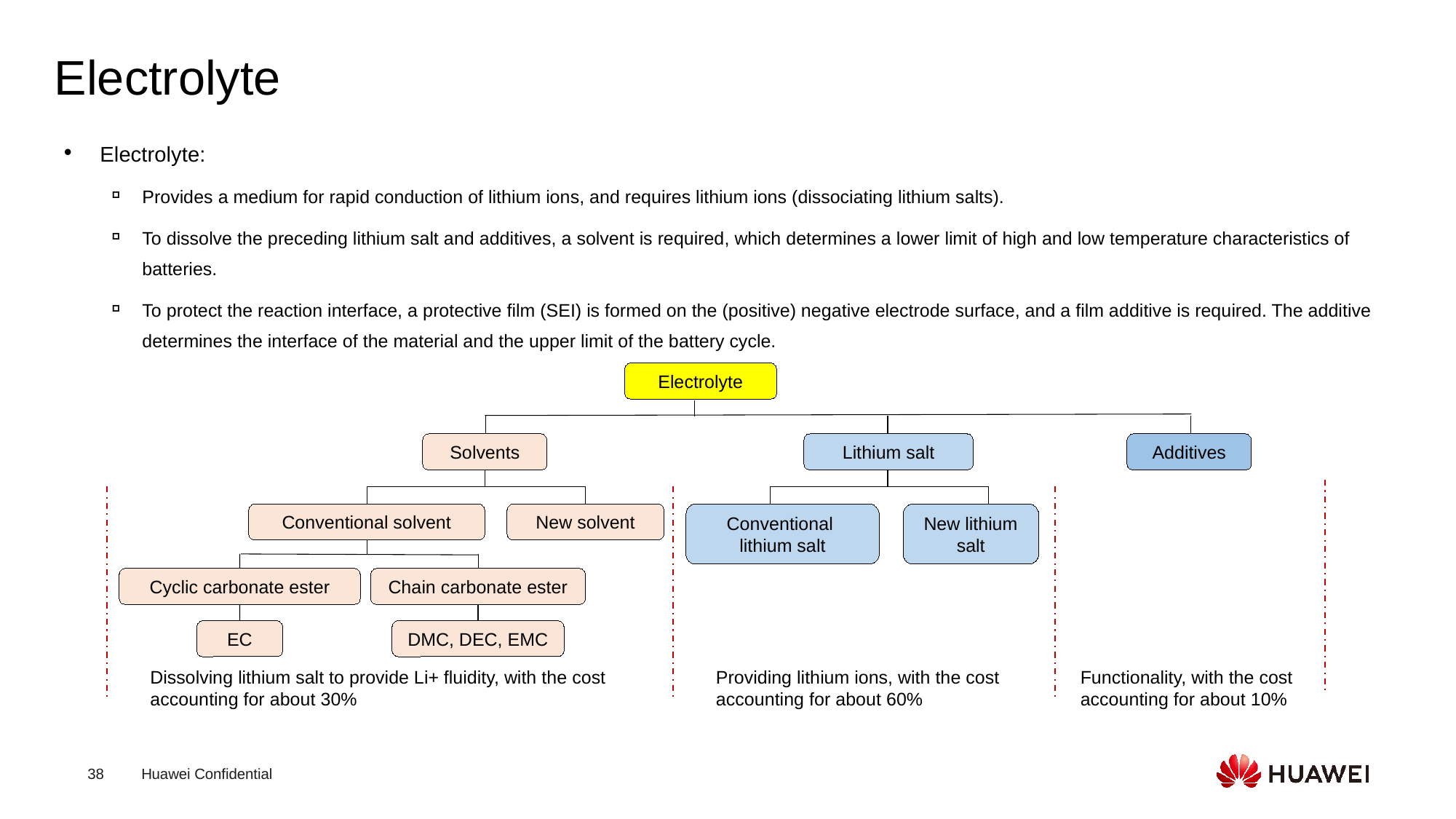

# Electrolyte
Electrolyte:
Provides a medium for rapid conduction of lithium ions, and requires lithium ions (dissociating lithium salts).
To dissolve the preceding lithium salt and additives, a solvent is required, which determines a lower limit of high and low temperature characteristics of batteries.
To protect the reaction interface, a protective film (SEI) is formed on the (positive) negative electrode surface, and a film additive is required. The additive determines the interface of the material and the upper limit of the battery cycle.
Electrolyte
Solvents
Lithium salt
Additives
Conventional solvent
New solvent
Conventional
lithium salt
New lithium salt
Cyclic carbonate ester
Chain carbonate ester
EC
DMC, DEC, EMC
Dissolving lithium salt to provide Li+ fluidity, with the cost accounting for about 30%
Providing lithium ions, with the cost accounting for about 60%
Functionality, with the cost accounting for about 10%